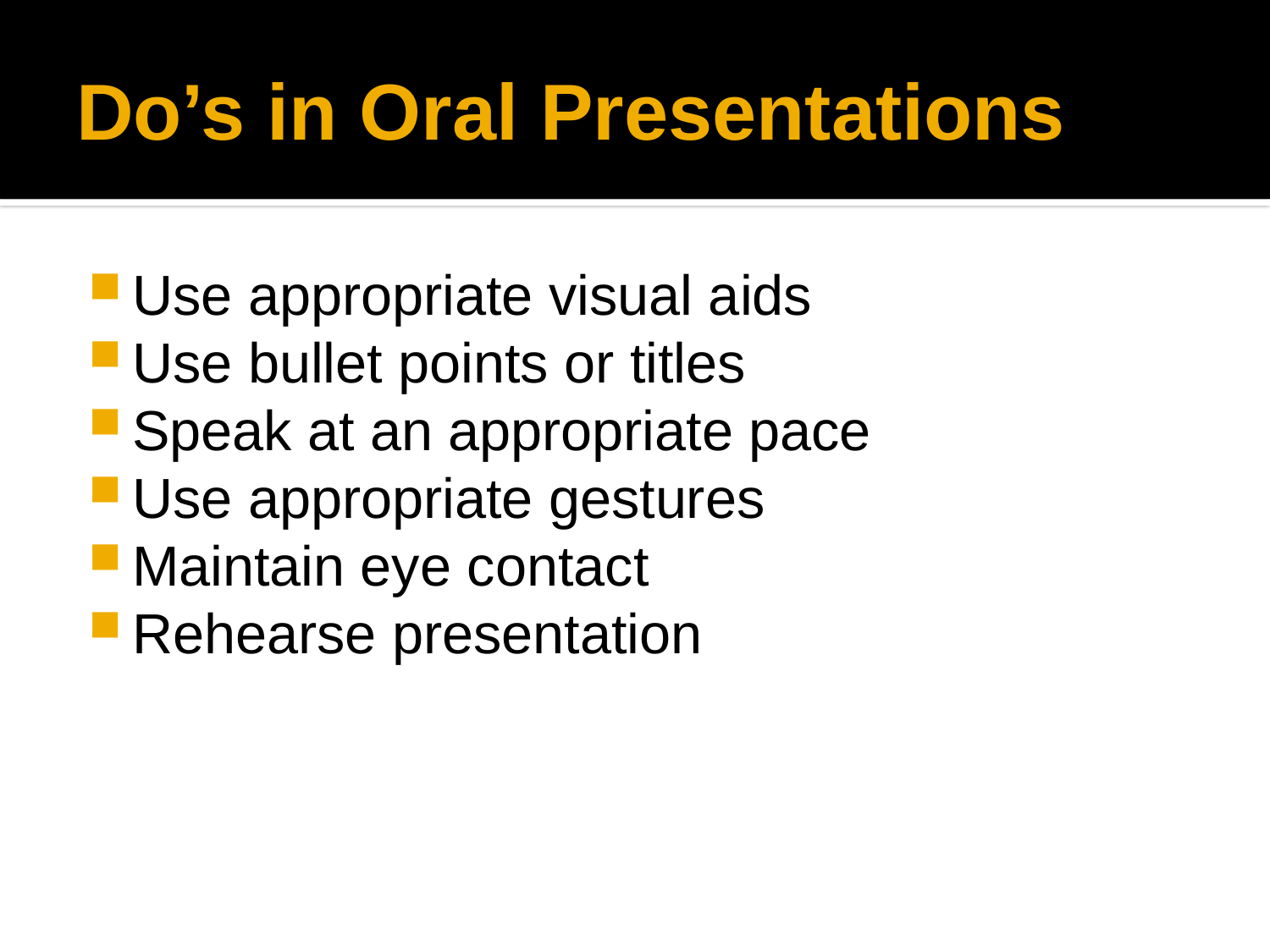

# Do’s in Oral Presentations
Use appropriate visual aids
Use bullet points or titles
Speak at an appropriate pace
Use appropriate gestures
Maintain eye contact
Rehearse presentation